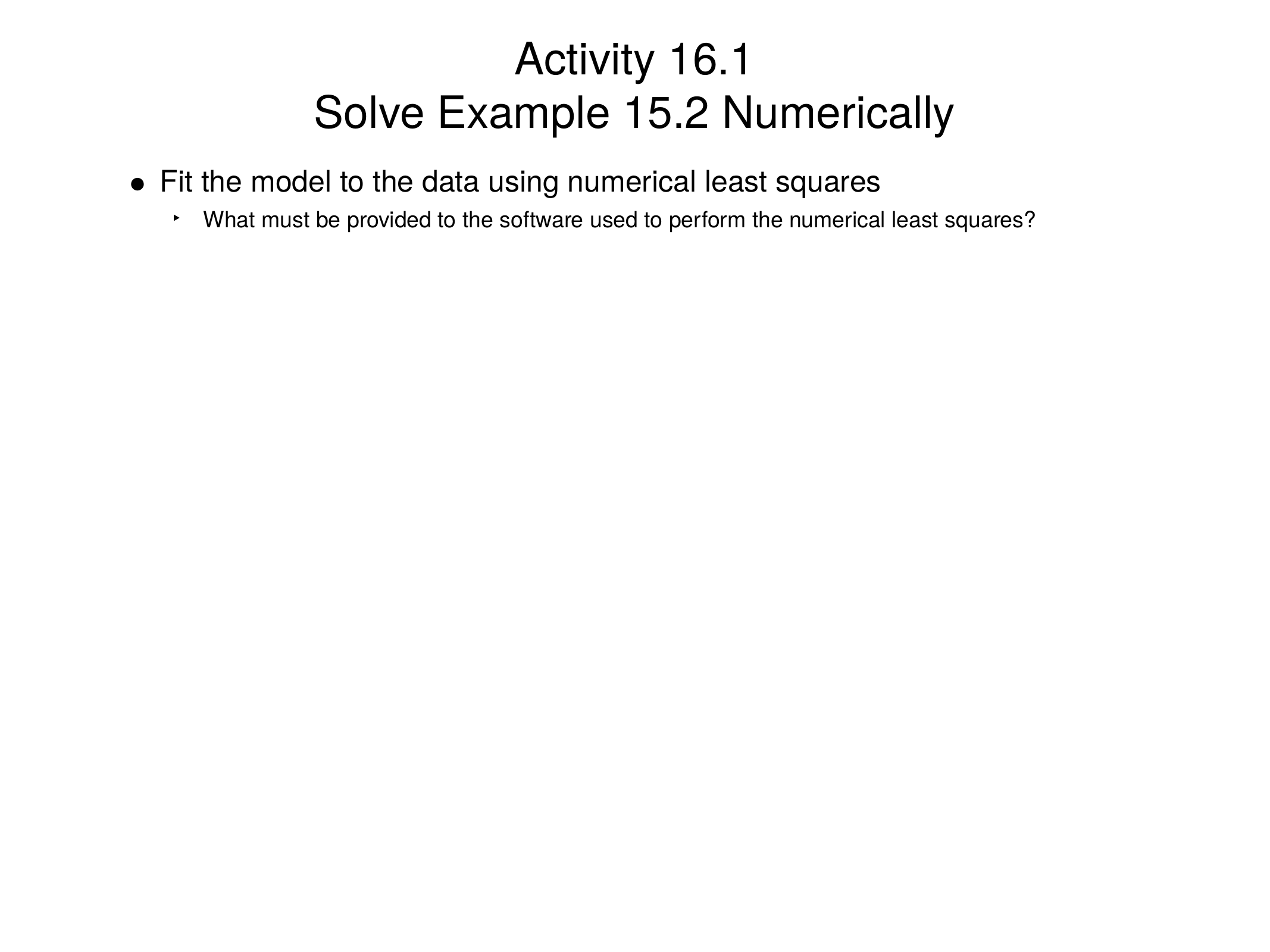

# Activity 16.1 Solve Example 15.2 Numerically
Fit the model to the data using numerical least squares
What must be provided to the software used to perform the numerical least squares?